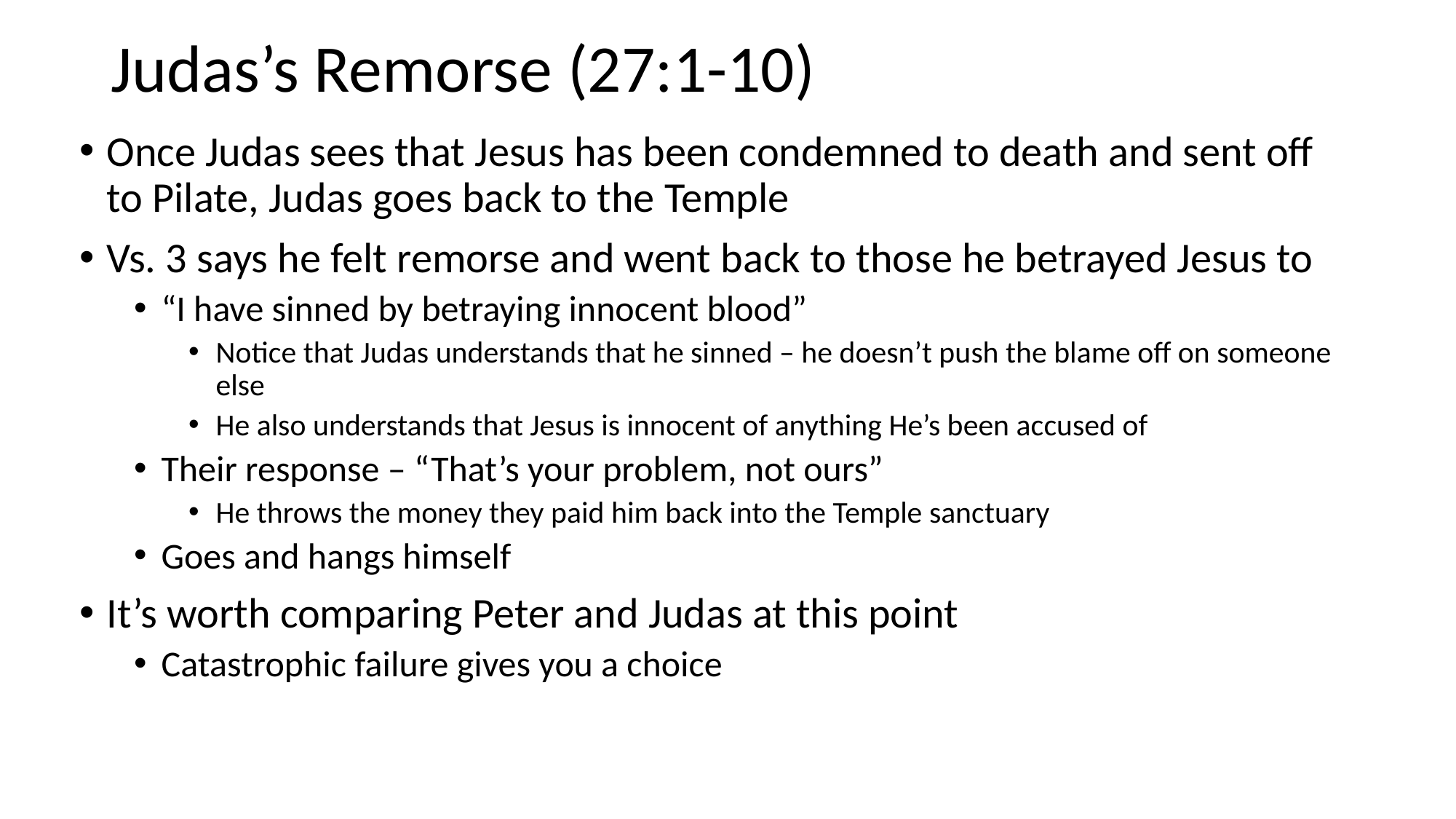

# Judas’s Remorse (27:1-10)
Once Judas sees that Jesus has been condemned to death and sent off to Pilate, Judas goes back to the Temple
Vs. 3 says he felt remorse and went back to those he betrayed Jesus to
“I have sinned by betraying innocent blood”
Notice that Judas understands that he sinned – he doesn’t push the blame off on someone else
He also understands that Jesus is innocent of anything He’s been accused of
Their response – “That’s your problem, not ours”
He throws the money they paid him back into the Temple sanctuary
Goes and hangs himself
It’s worth comparing Peter and Judas at this point
Catastrophic failure gives you a choice